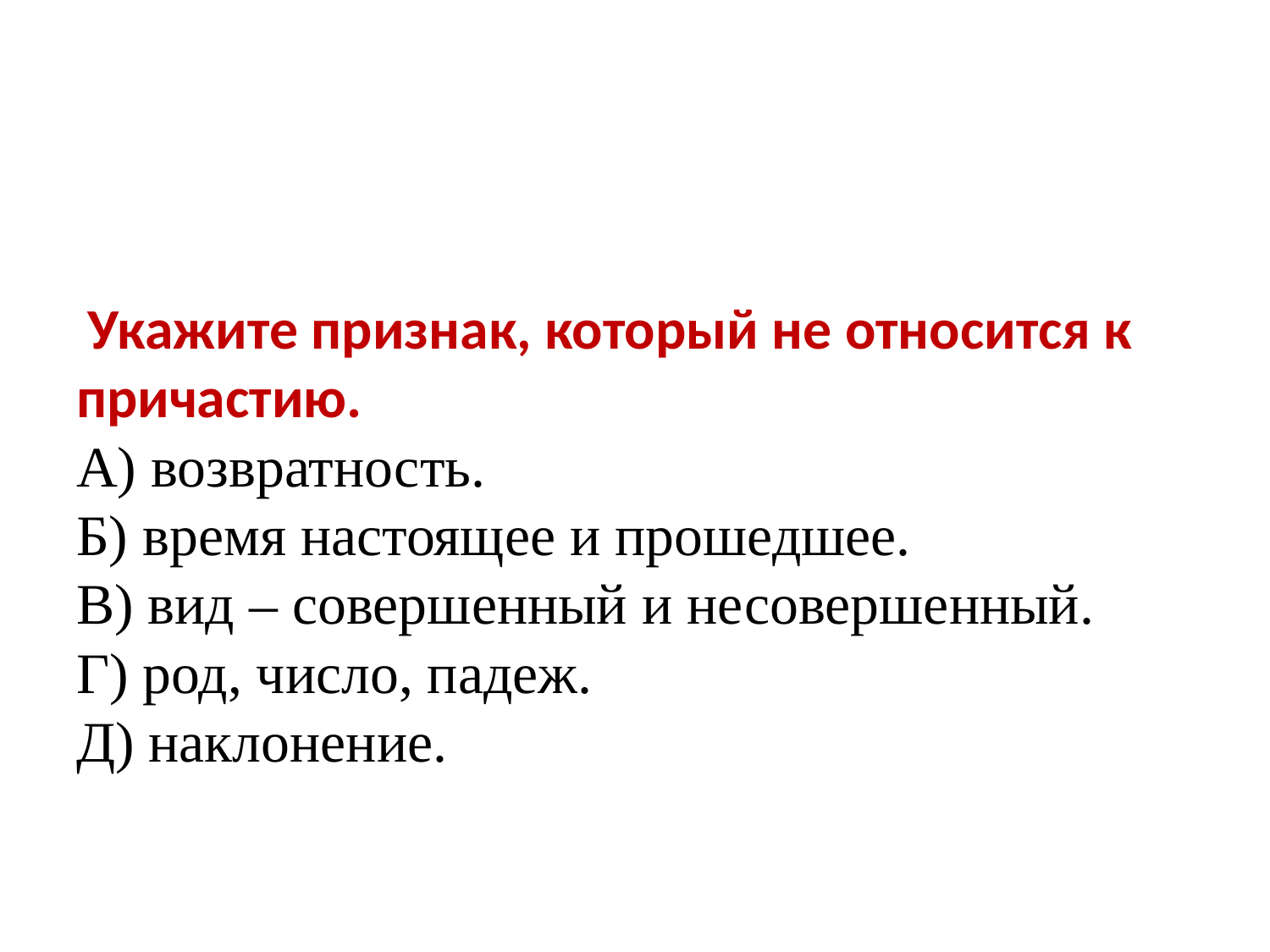

# Укажите признак, который не относится к причастию.
 Укажите признак, который не относится к причастию.
А) возвратность. 
Б) время настоящее и прошедшее. 
В) вид – совершенный и несовершенный. 
Г) род, число, падеж. 
Д) наклонение.